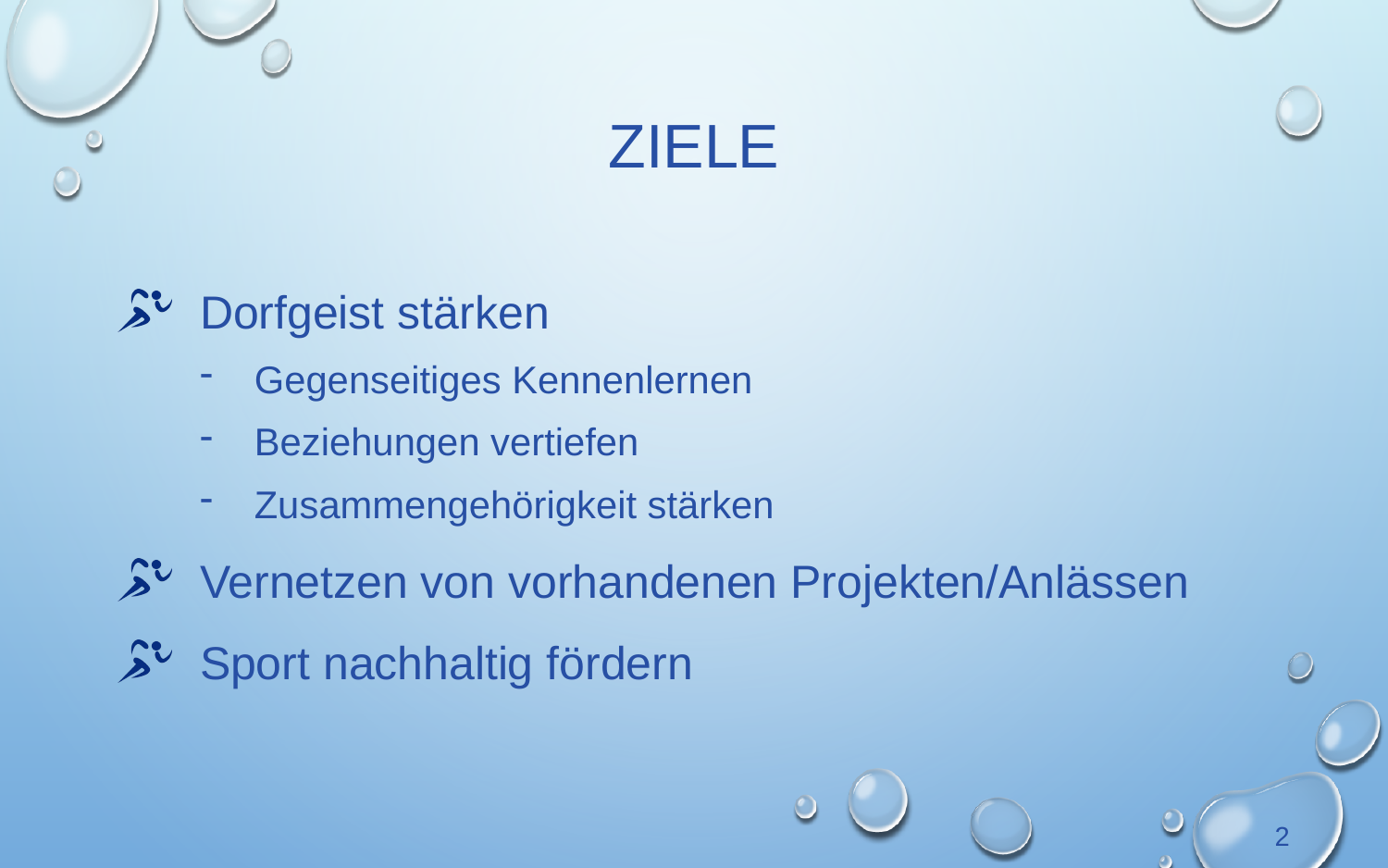

# Ziele
Dorfgeist stärken
Gegenseitiges Kennenlernen
Beziehungen vertiefen
Zusammengehörigkeit stärken
Vernetzen von vorhandenen Projekten/Anlässen
Sport nachhaltig fördern

2